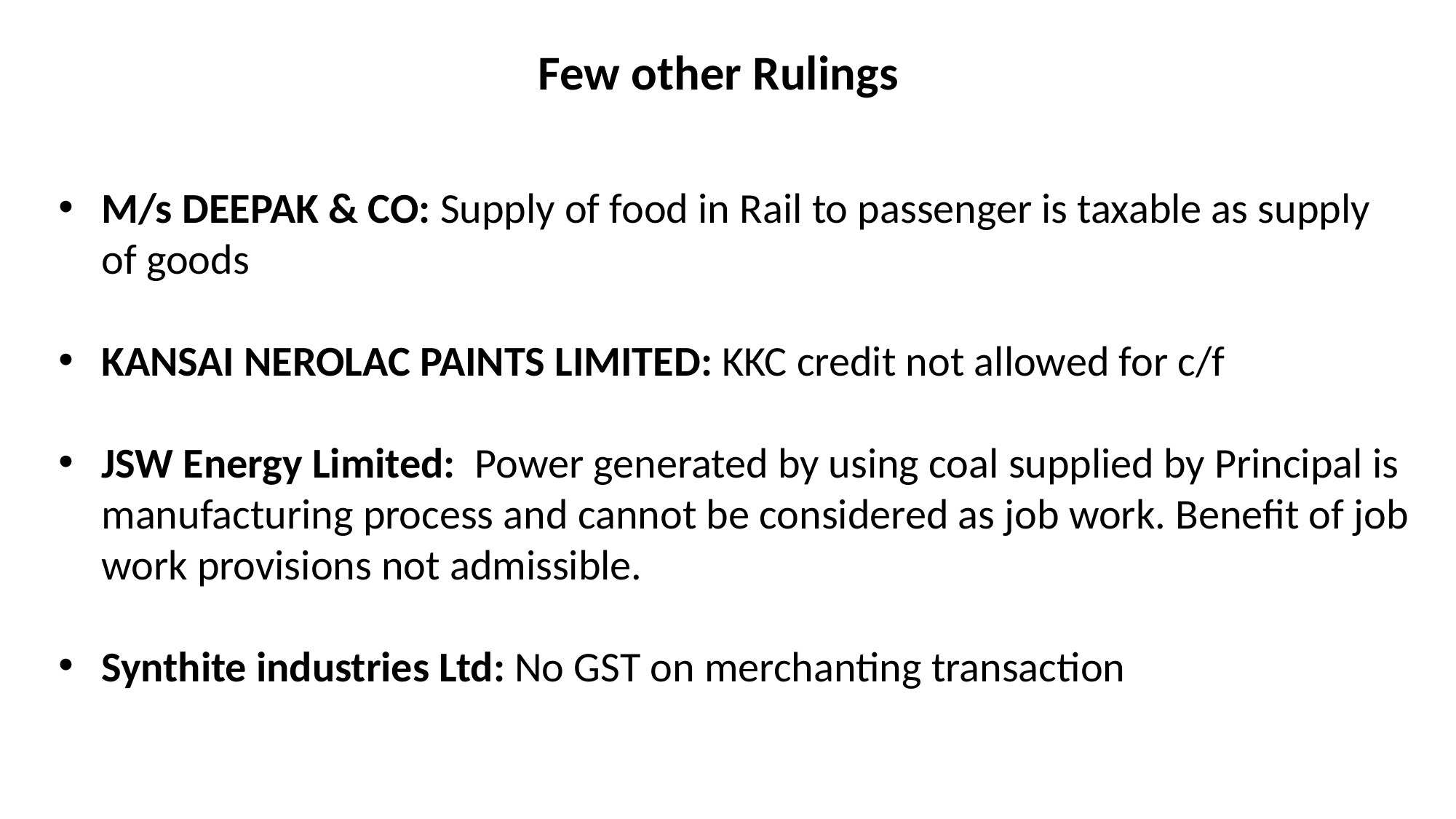

Few other Rulings
M/s DEEPAK & CO: Supply of food in Rail to passenger is taxable as supply of goods

KANSAI NEROLAC PAINTS LIMITED: KKC credit not allowed for c/f

JSW Energy Limited:  Power generated by using coal supplied by Principal is manufacturing process and cannot be considered as job work. Benefit of job work provisions not admissible.

Synthite industries Ltd: No GST on merchanting transaction